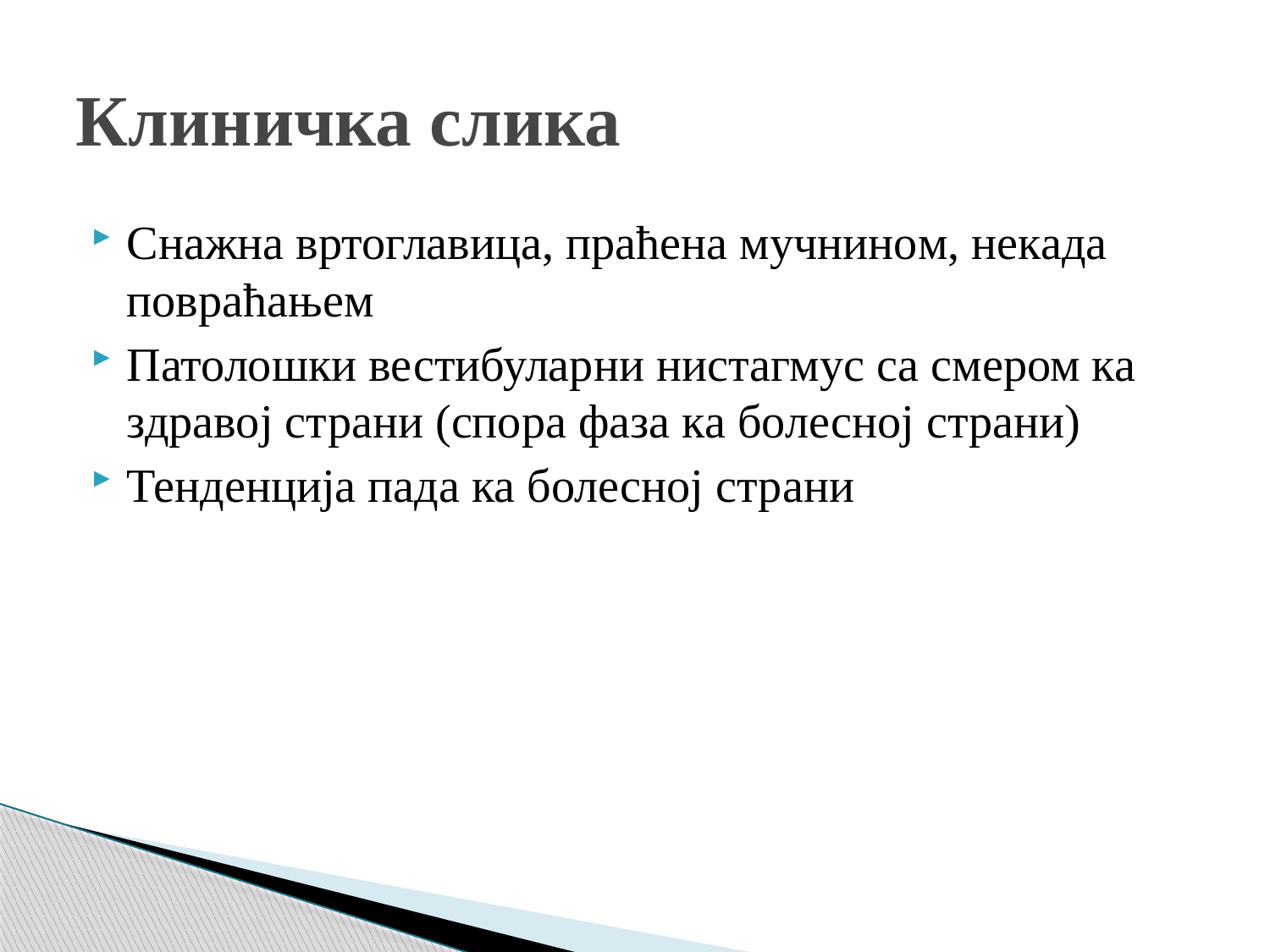

# Клиничка слика
Снажна вртоглавица, праћена мучнином, некада повраћањем
Патолошки вестибуларни нистагмус са смером ка здравој страни (спора фаза ка болесној страни)
Тенденција пада ка болесној страни